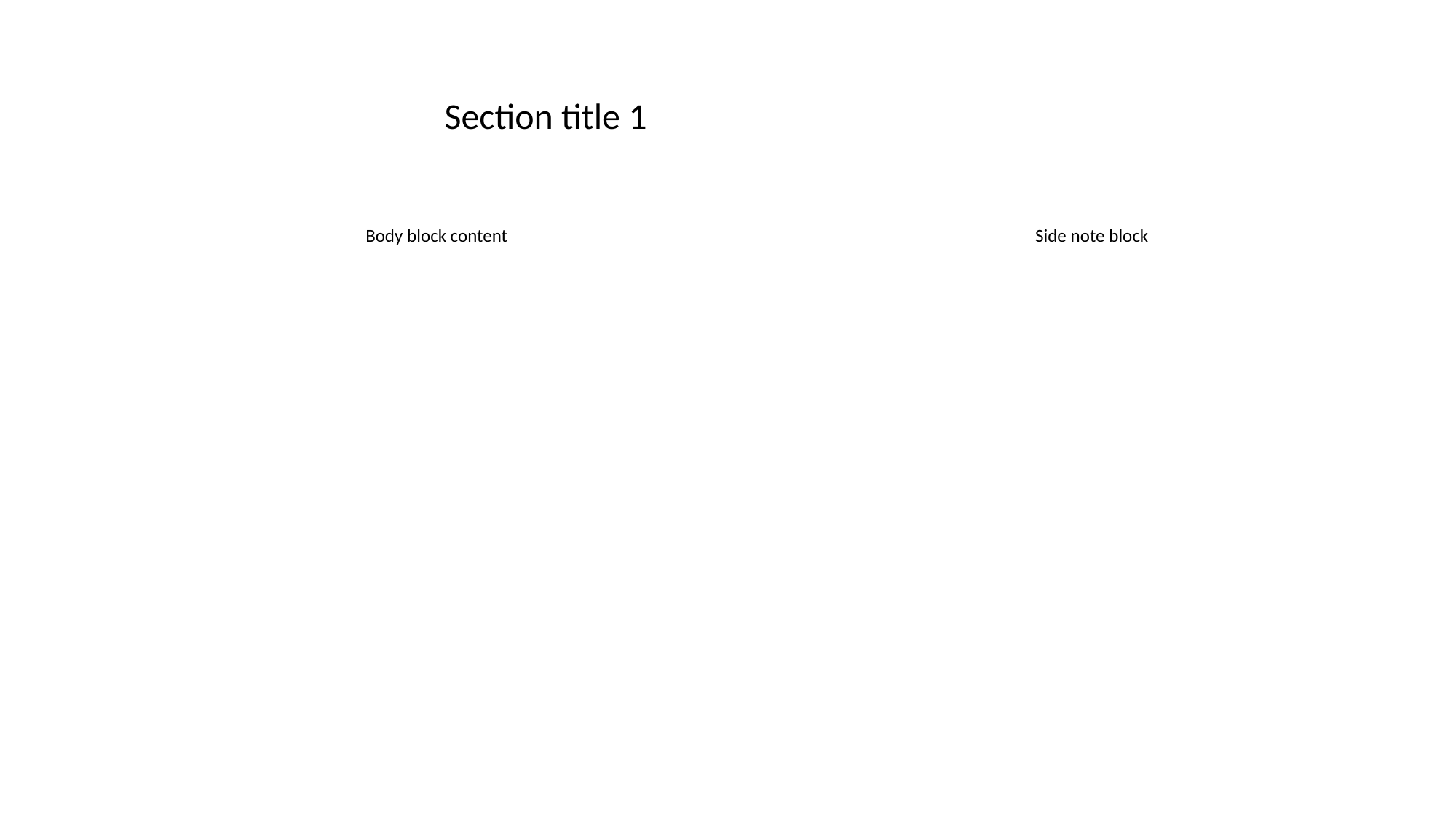

Section title 1
Body block content
Side note block